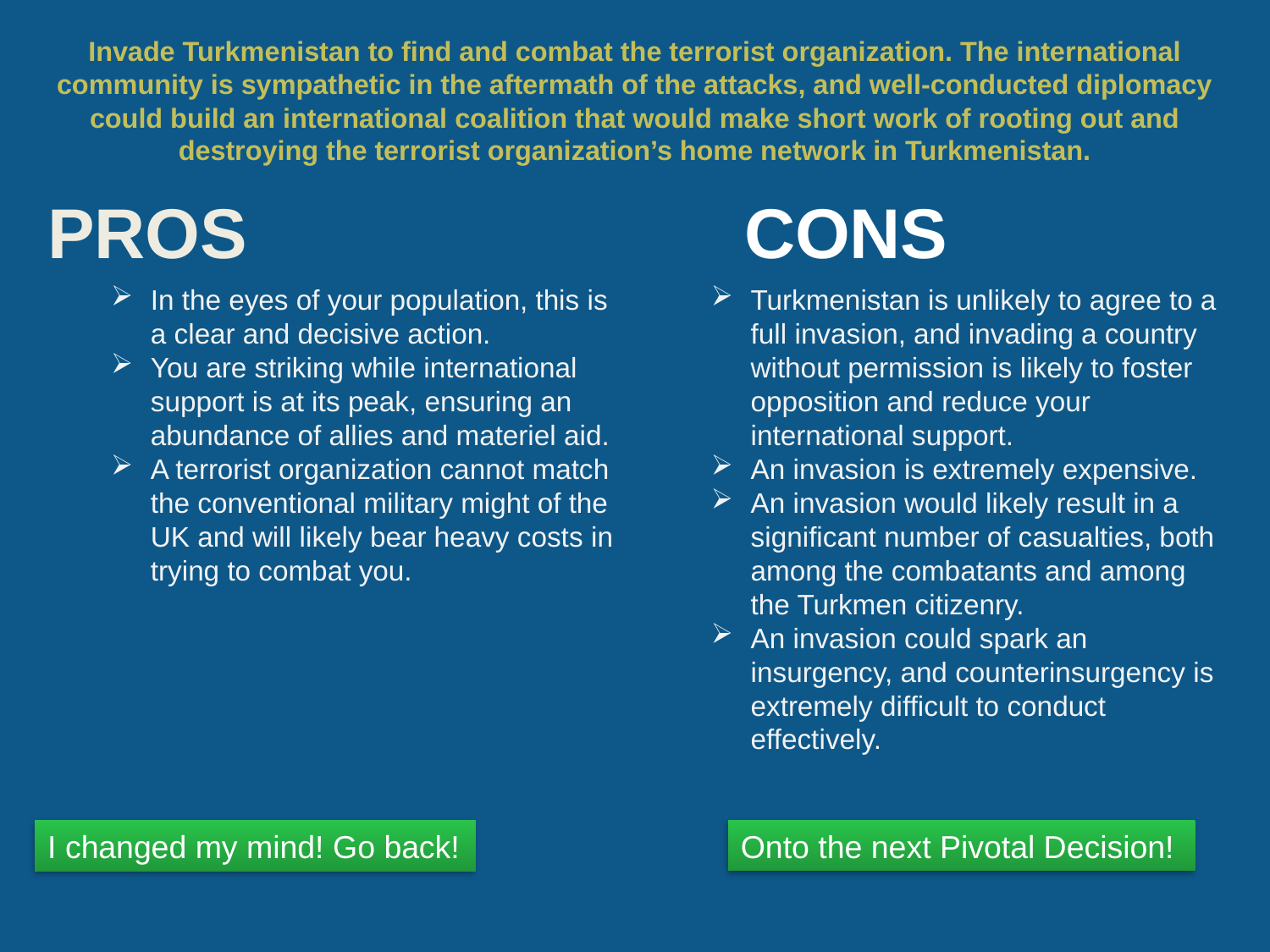

# Invade Turkmenistan to find and combat the terrorist organization. The international community is sympathetic in the aftermath of the attacks, and well-conducted diplomacy could build an international coalition that would make short work of rooting out and destroying the terrorist organization’s home network in Turkmenistan.
In the eyes of your population, this is a clear and decisive action.
You are striking while international support is at its peak, ensuring an abundance of allies and materiel aid.
A terrorist organization cannot match the conventional military might of the UK and will likely bear heavy costs in trying to combat you.
Turkmenistan is unlikely to agree to a full invasion, and invading a country without permission is likely to foster opposition and reduce your international support.
An invasion is extremely expensive.
An invasion would likely result in a significant number of casualties, both among the combatants and among the Turkmen citizenry.
An invasion could spark an insurgency, and counterinsurgency is extremely difficult to conduct effectively.